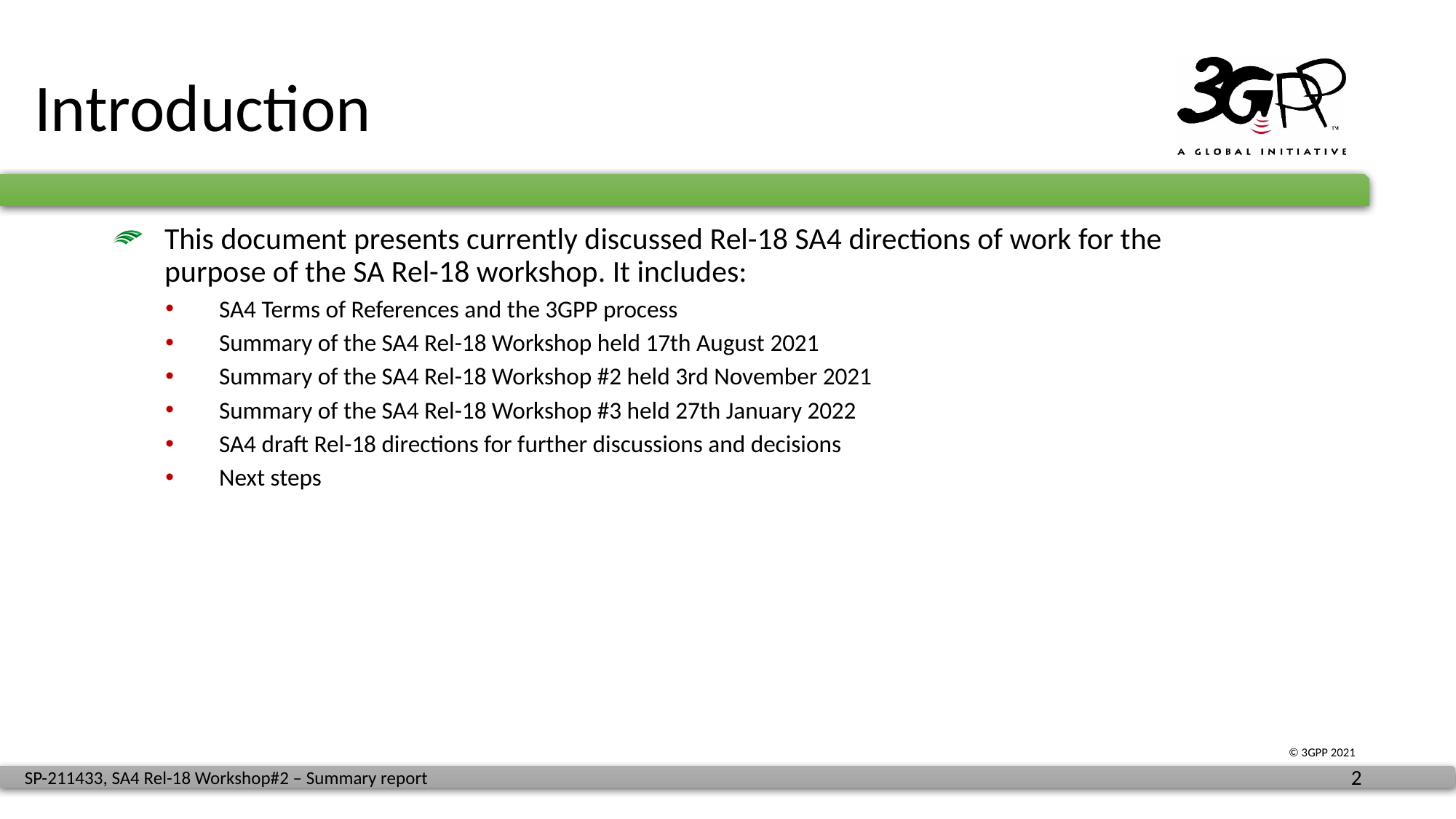

# Introduction
This document presents currently discussed Rel-18 SA4 directions of work for the purpose of the SA Rel-18 workshop. It includes:
SA4 Terms of References and the 3GPP process
Summary of the SA4 Rel-18 Workshop held 17th August 2021
Summary of the SA4 Rel-18 Workshop #2 held 3rd November 2021
Summary of the SA4 Rel-18 Workshop #3 held 27th January 2022
SA4 draft Rel-18 directions for further discussions and decisions
Next steps